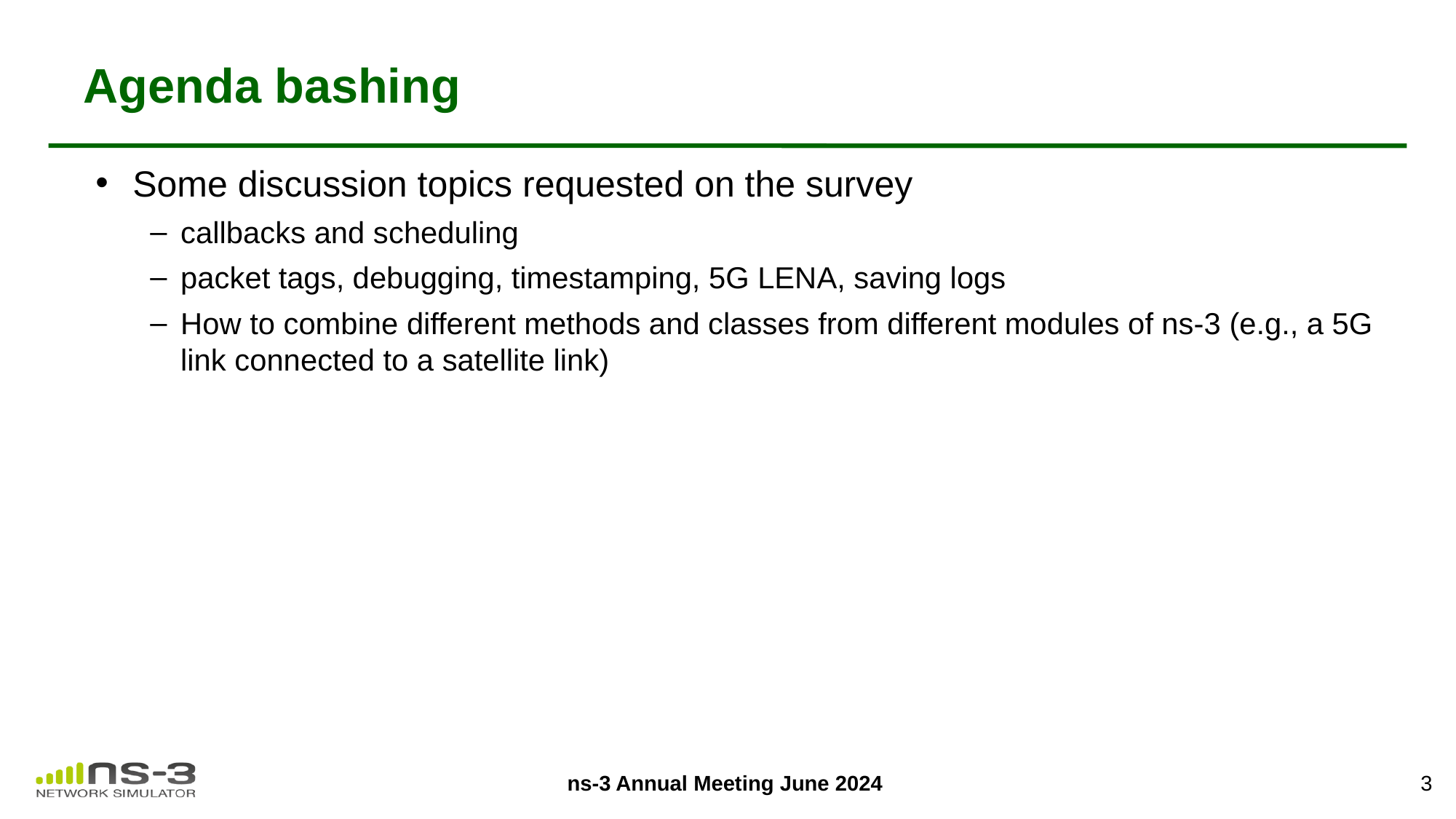

# Agenda bashing
Some discussion topics requested on the survey
callbacks and scheduling
packet tags, debugging, timestamping, 5G LENA, saving logs
How to combine different methods and classes from different modules of ns-3 (e.g., a 5G link connected to a satellite link)

3
ns-3 Annual Meeting June 2024